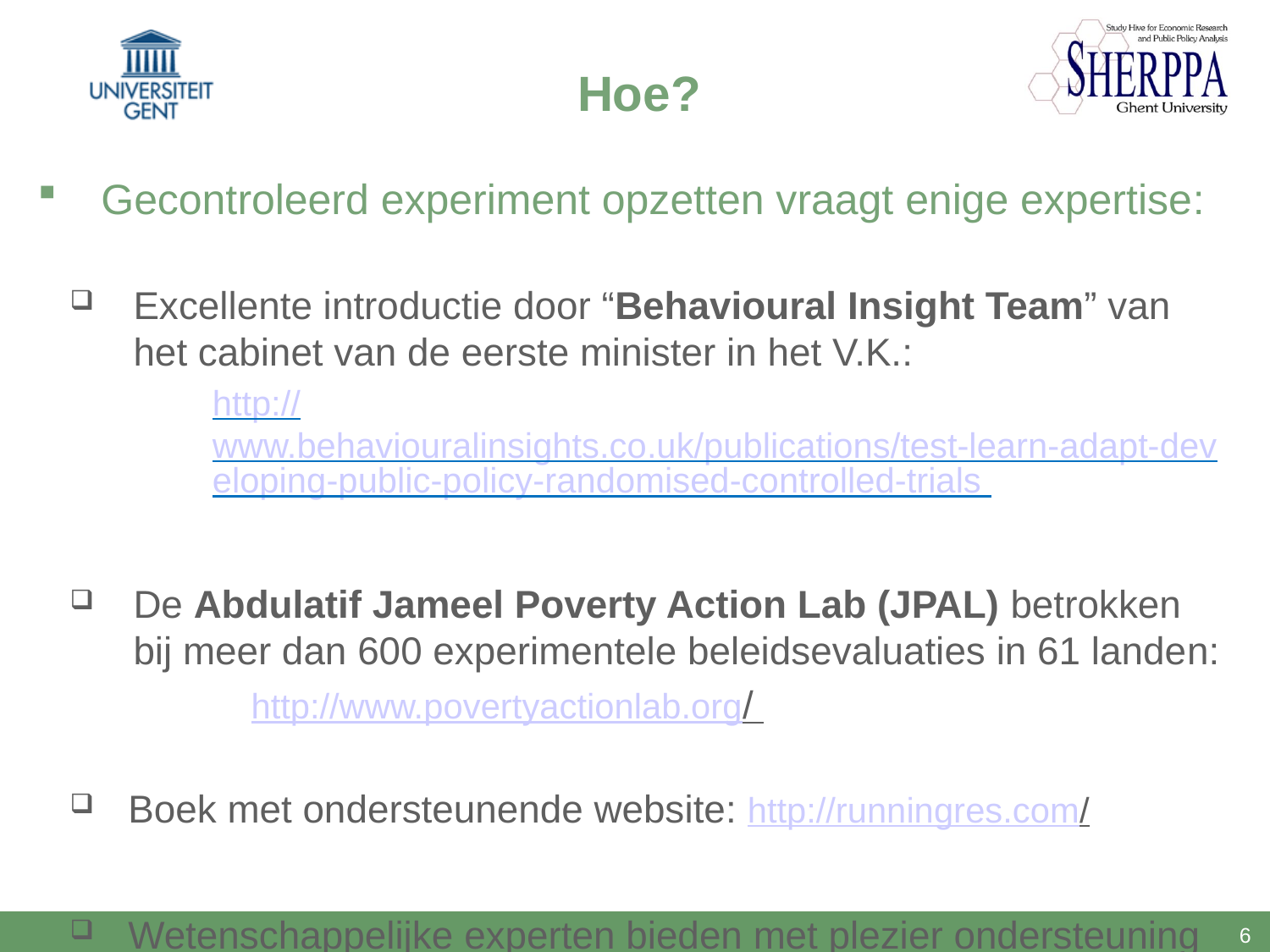

# Hoe?
Gecontroleerd experiment opzetten vraagt enige expertise:

Excellente introductie door “Behavioural Insight Team” van het cabinet van de eerste minister in het V.K.:
http://www.behaviouralinsights.co.uk/publications/test-learn-adapt-developing-public-policy-randomised-controlled-trials

De Abdulatif Jameel Poverty Action Lab (JPAL) betrokken bij meer dan 600 experimentele beleidsevaluaties in 61 landen:
    http://www.povertyactionlab.org/

 Boek met ondersteunende website: http://runningres.com/

 Wetenschappelijke experten bieden met plezier ondersteuning

 6